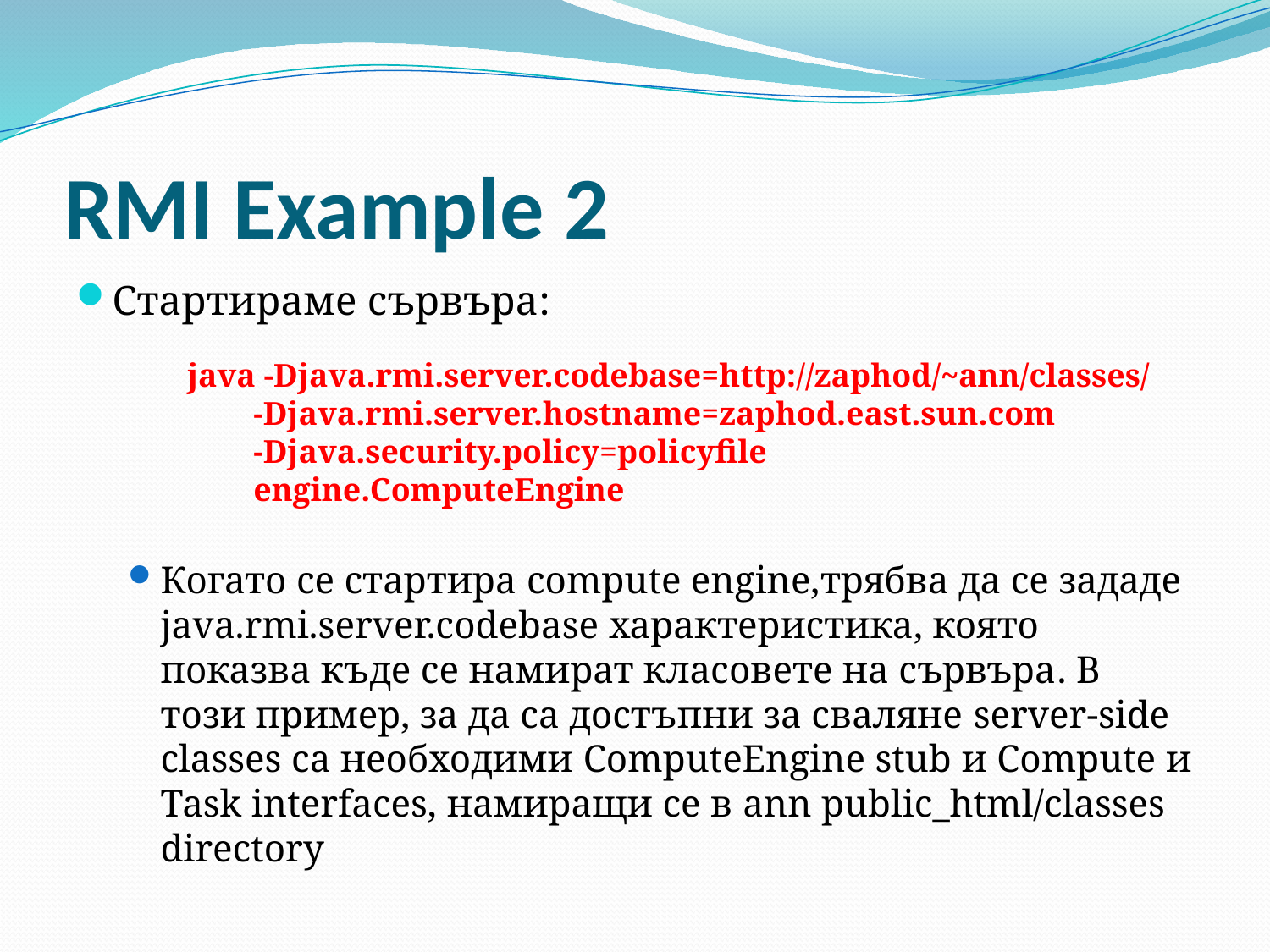

# RMI Example 2
Стартираме сървъра:

Когато се стартира compute engine,трябва да се зададе java.rmi.server.codebase характеристика, която показва къде се намират класовете на сървъра. В този пример, за да са достъпни за сваляне server-side classes са необходими ComputeEngine stub и Compute и Task interfaces, намиращи се в ann public_html/classes directory
java -Djava.rmi.server.codebase=http://zaphod/~ann/classes/
        -Djava.rmi.server.hostname=zaphod.east.sun.com
        -Djava.security.policy=policyfile
        engine.ComputeEngine